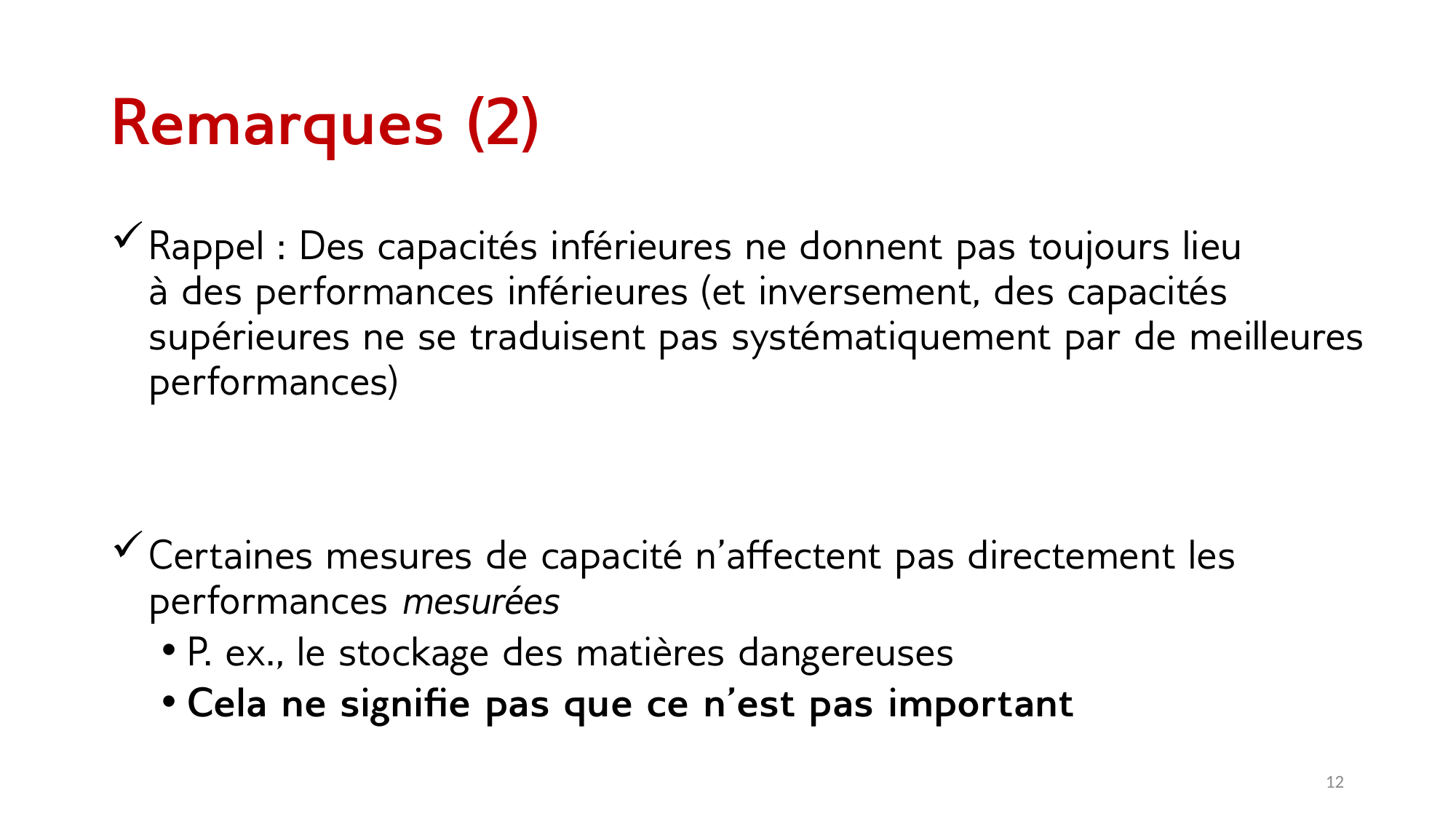

# Remarques (2)
Rappel : Des capacités inférieures ne donnent pas toujours lieu
à des performances inférieures (et inversement, des capacités supérieures ne se traduisent pas systématiquement par de meilleures performances)

Certaines mesures de capacité n’affectent pas directement les performances mesurées
P. ex., le stockage des matières dangereuses
Cela ne signifie pas que ce n’est pas important
12